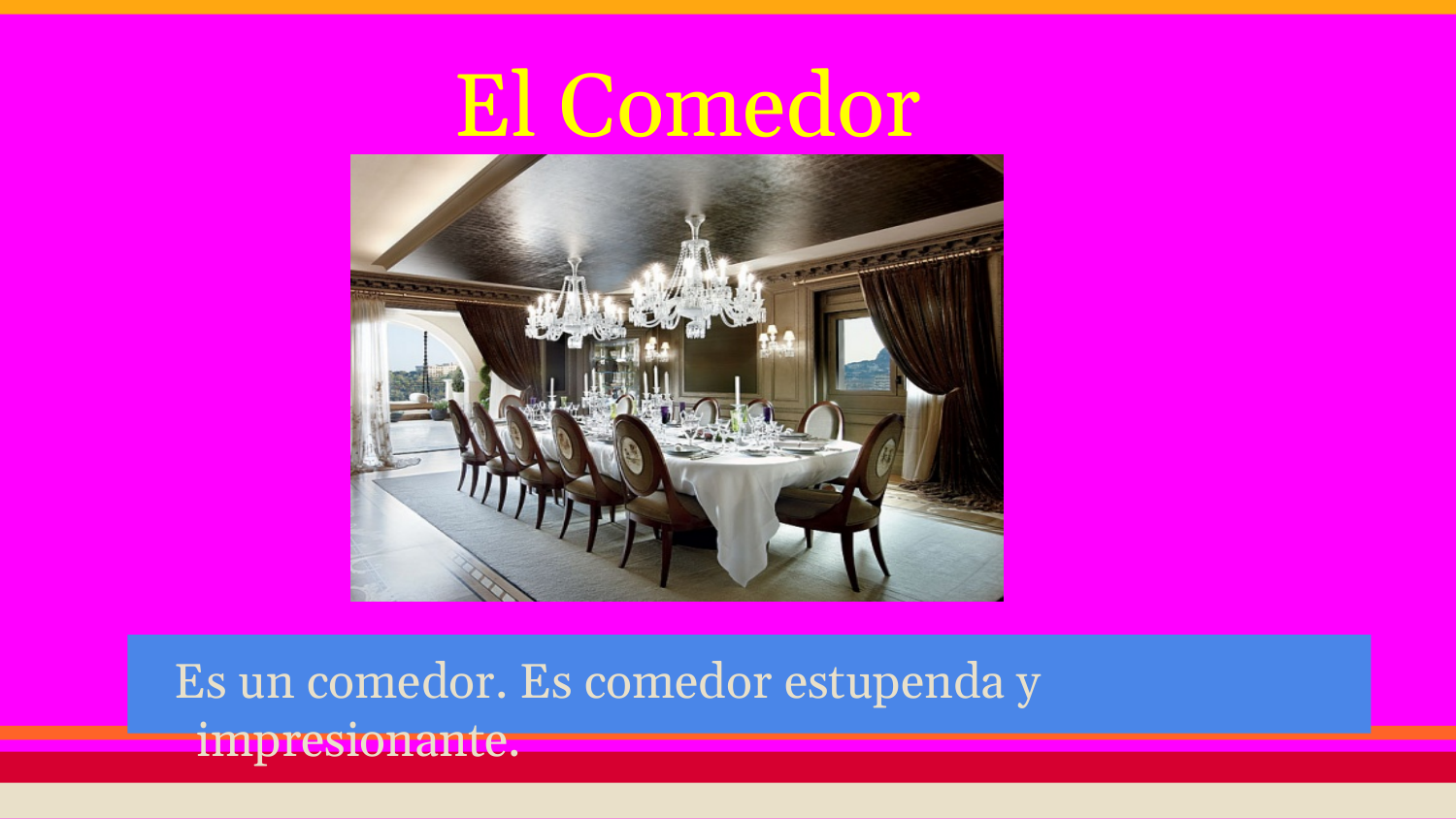

# El Comedor

Es un comedor. Es comedor estupenda y impresionante.